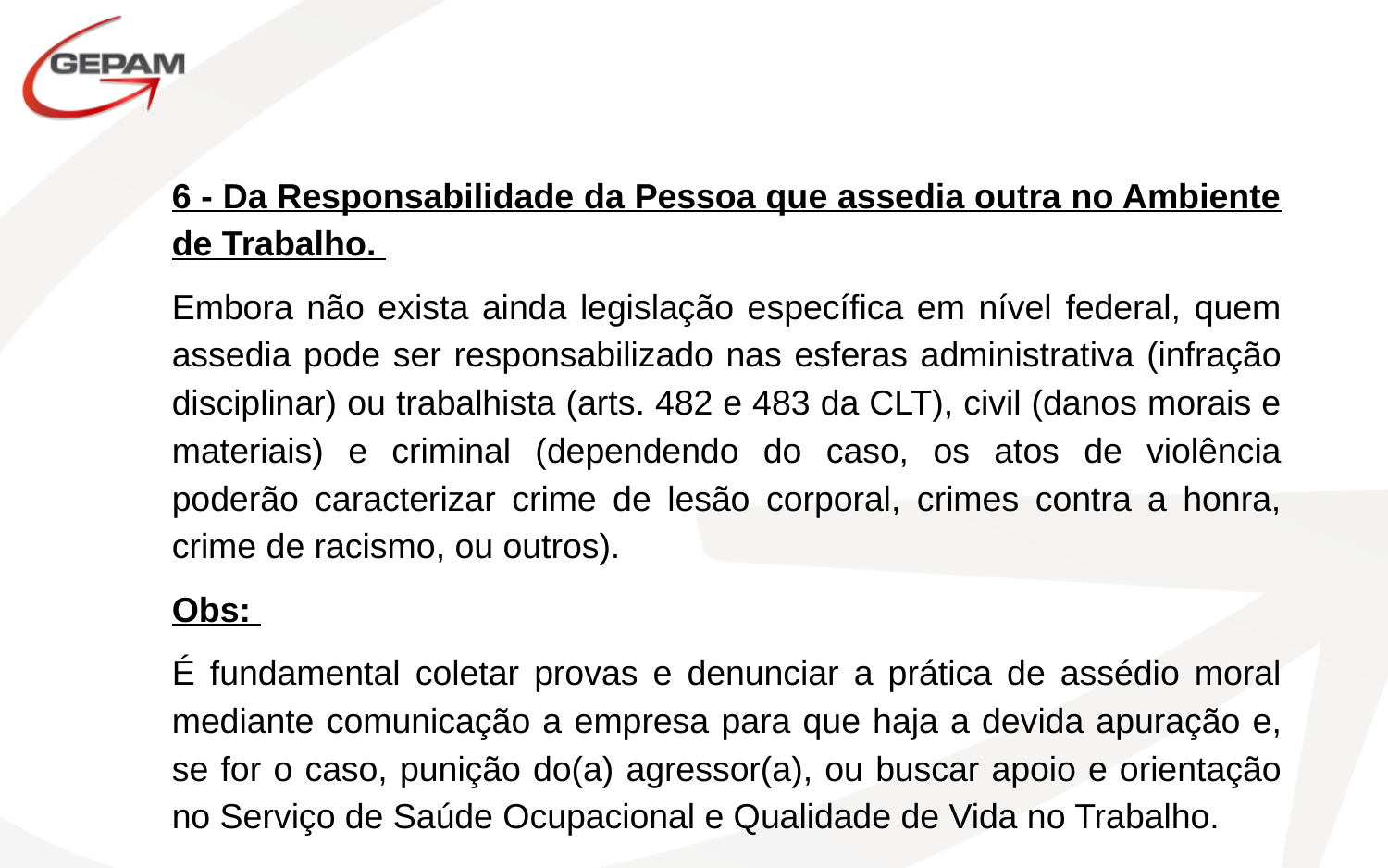

6 - Da Responsabilidade da Pessoa que assedia outra no Ambiente de Trabalho.
Embora não exista ainda legislação específica em nível federal, quem assedia pode ser responsabilizado nas esferas administrativa (infração disciplinar) ou trabalhista (arts. 482 e 483 da CLT), civil (danos morais e materiais) e criminal (dependendo do caso, os atos de violência poderão caracterizar crime de lesão corporal, crimes contra a honra, crime de racismo, ou outros).
Obs:
É fundamental coletar provas e denunciar a prática de assédio moral mediante comunicação a empresa para que haja a devida apuração e, se for o caso, punição do(a) agressor(a), ou buscar apoio e orientação no Serviço de Saúde Ocupacional e Qualidade de Vida no Trabalho.